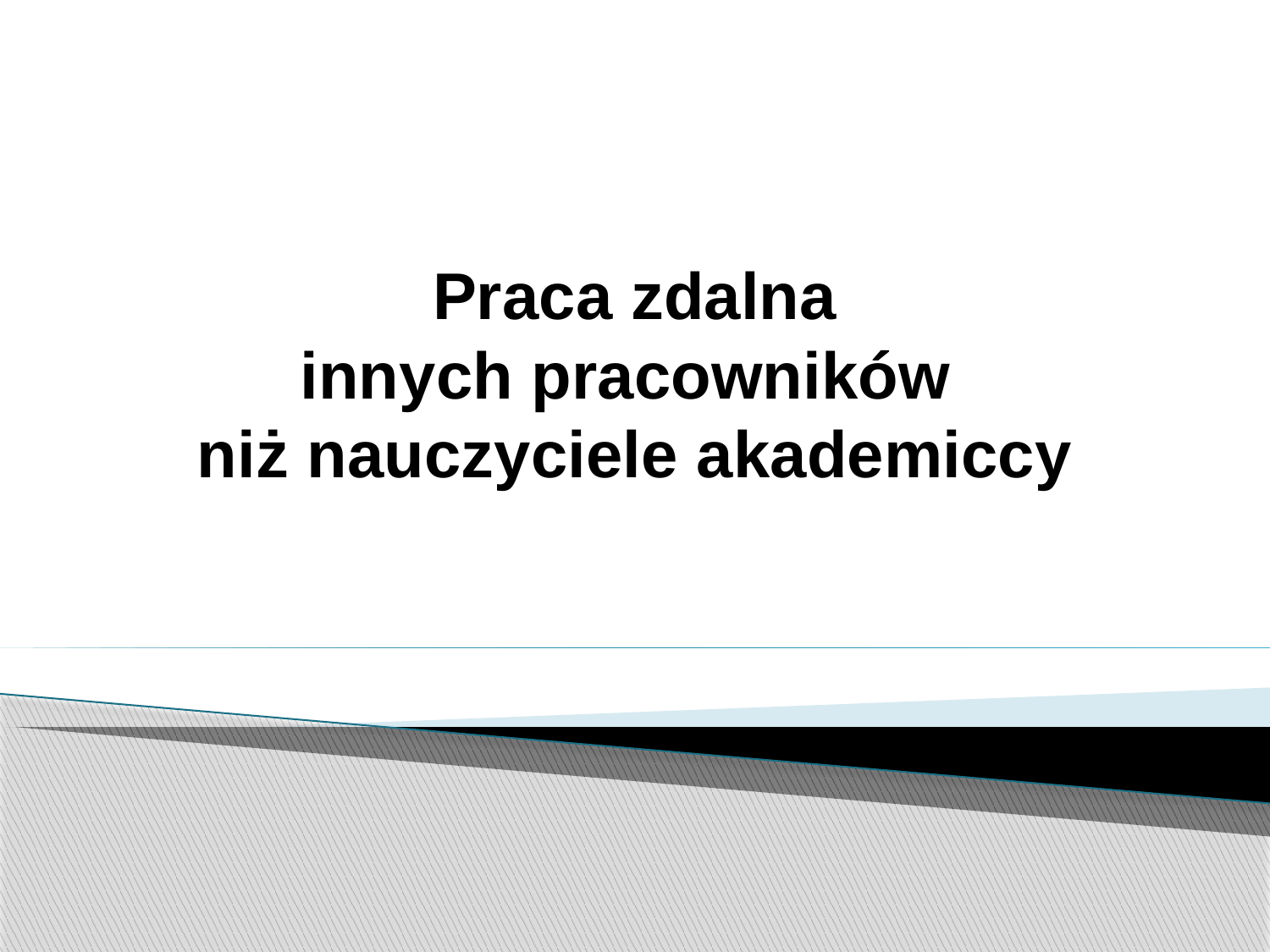

# Praca zdalna innych pracowników niż nauczyciele akademiccy